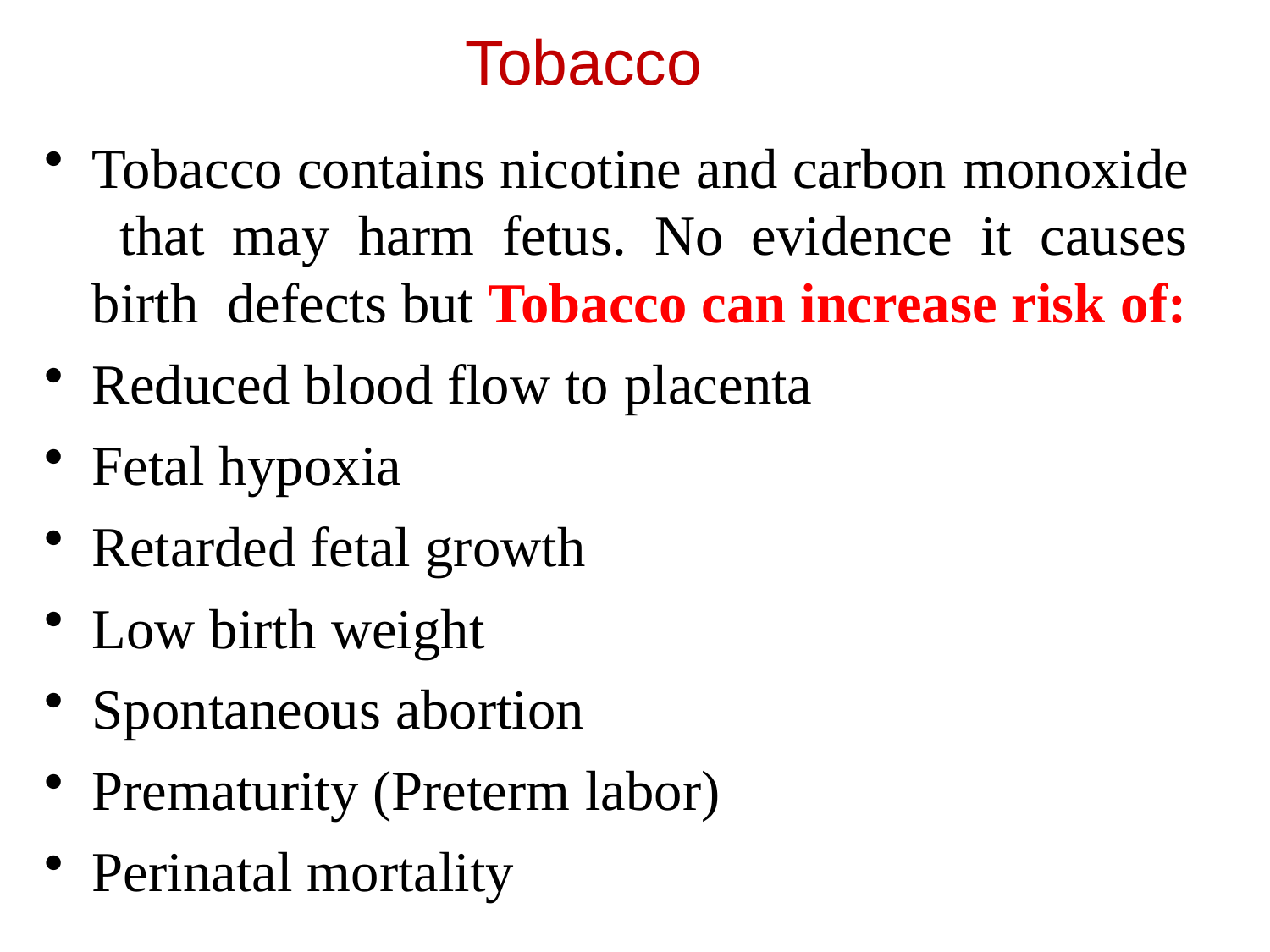

# Tobacco
Tobacco contains nicotine and carbon monoxide  that may harm fetus. No evidence it causes birth  defects but Tobacco can increase risk of:
Reduced blood flow to placenta
Fetal hypoxia
Retarded fetal growth
Low birth weight
Spontaneous abortion
Prematurity (Preterm labor)
Perinatal mortality